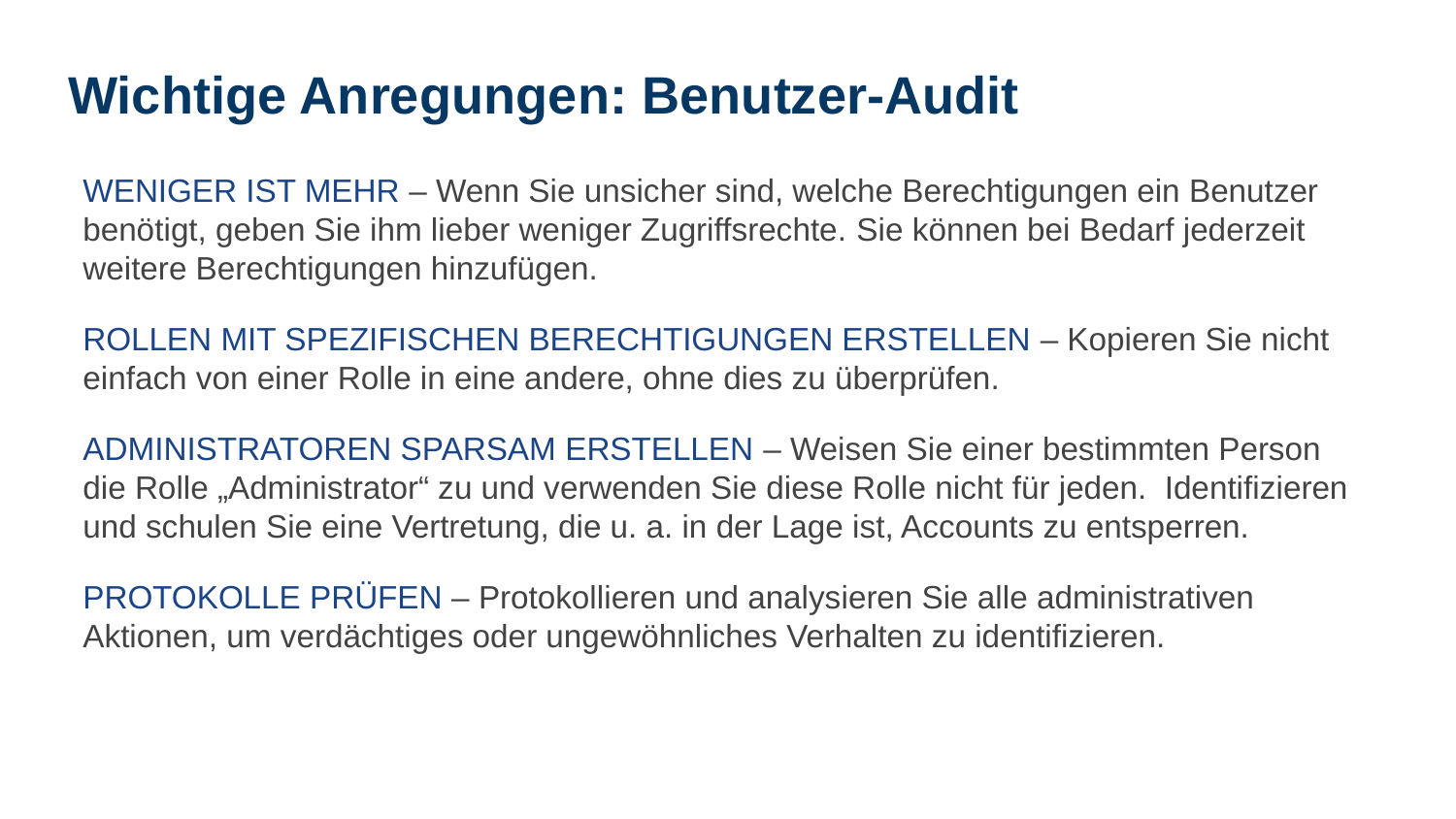

Wichtige Anregungen: Benutzer-Audit
WENIGER IST MEHR – Wenn Sie unsicher sind, welche Berechtigungen ein Benutzer benötigt, geben Sie ihm lieber weniger Zugriffsrechte. Sie können bei Bedarf jederzeit weitere Berechtigungen hinzufügen.
ROLLEN MIT SPEZIFISCHEN BERECHTIGUNGEN ERSTELLEN – Kopieren Sie nicht einfach von einer Rolle in eine andere, ohne dies zu überprüfen.
ADMINISTRATOREN SPARSAM ERSTELLEN – Weisen Sie einer bestimmten Person die Rolle „Administrator“ zu und verwenden Sie diese Rolle nicht für jeden.  Identifizieren und schulen Sie eine Vertretung, die u. a. in der Lage ist, Accounts zu entsperren.
PROTOKOLLE PRÜFEN – Protokollieren und analysieren Sie alle administrativen Aktionen, um verdächtiges oder ungewöhnliches Verhalten zu identifizieren.